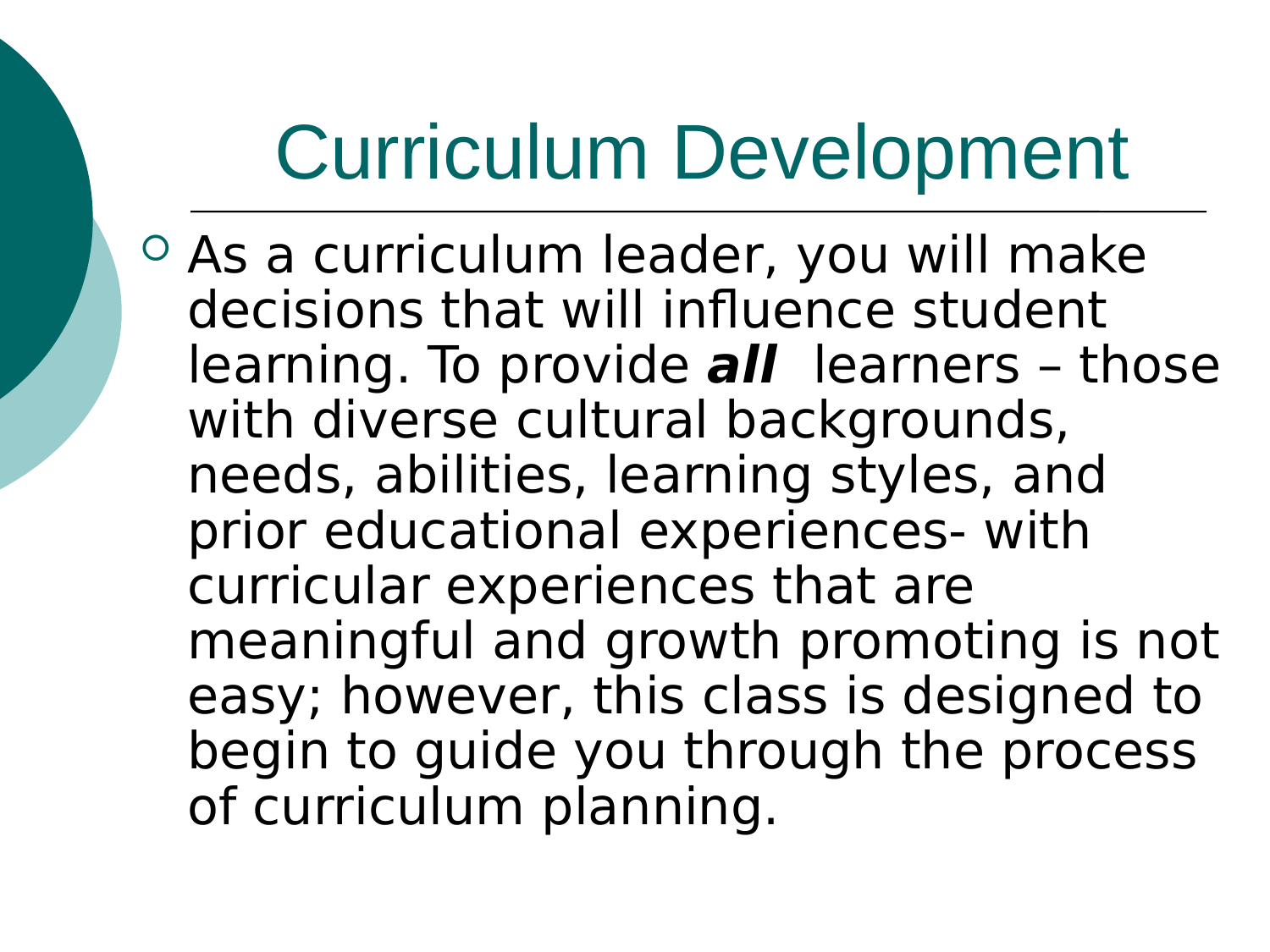

# Curriculum Development
As a curriculum leader, you will make decisions that will influence student learning. To provide all  learners – those with diverse cultural backgrounds, needs, abilities, learning styles, and prior educational experiences- with curricular experiences that are meaningful and growth promoting is not easy; however, this class is designed to begin to guide you through the process of curriculum planning.